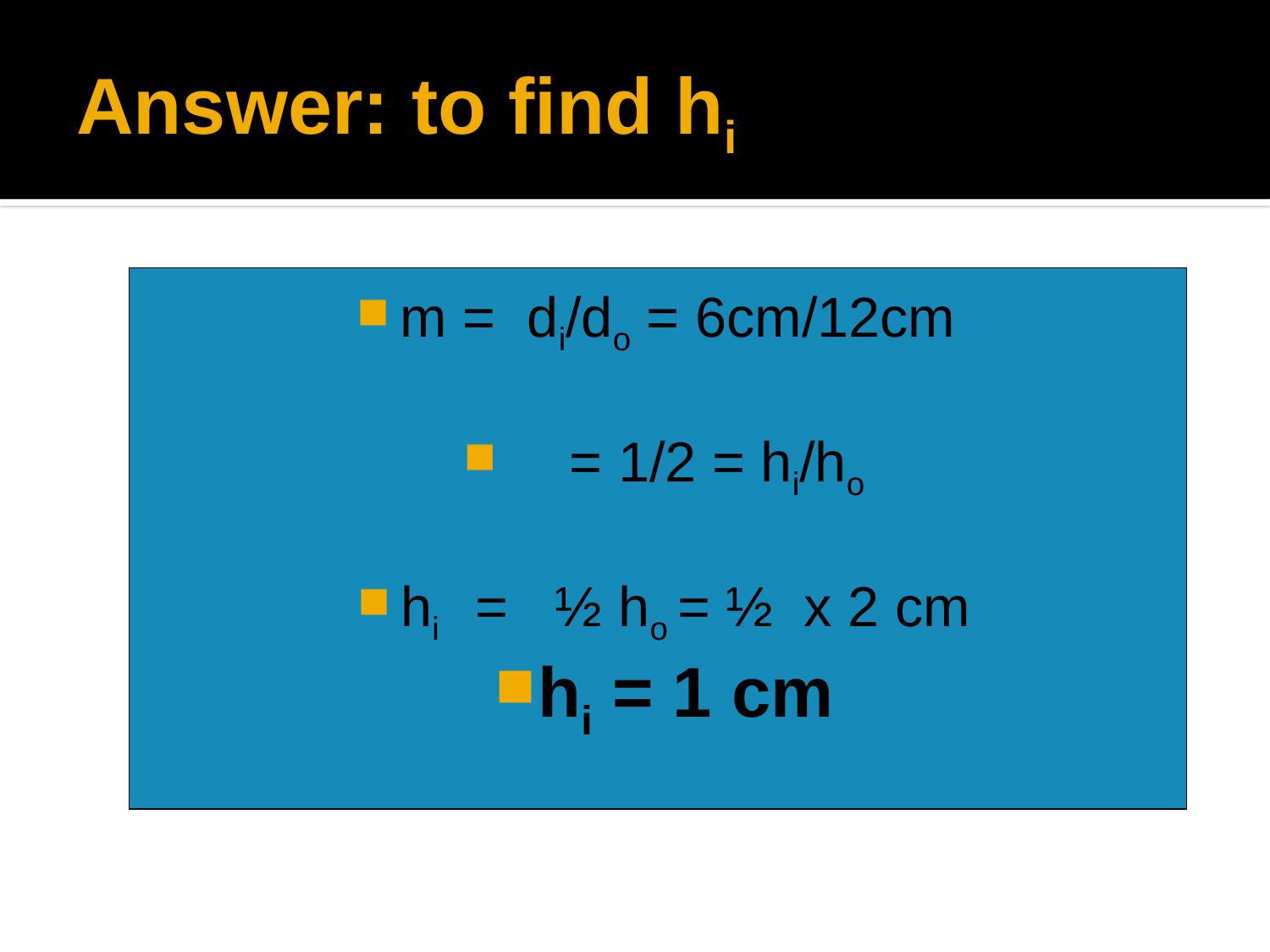

# Answer: to find hi
m =  di/do = 6cm/12cm

    = 1/2 = hi/ho

hi    =   ½ ho = ½  x 2 cm
hi = 1 cm